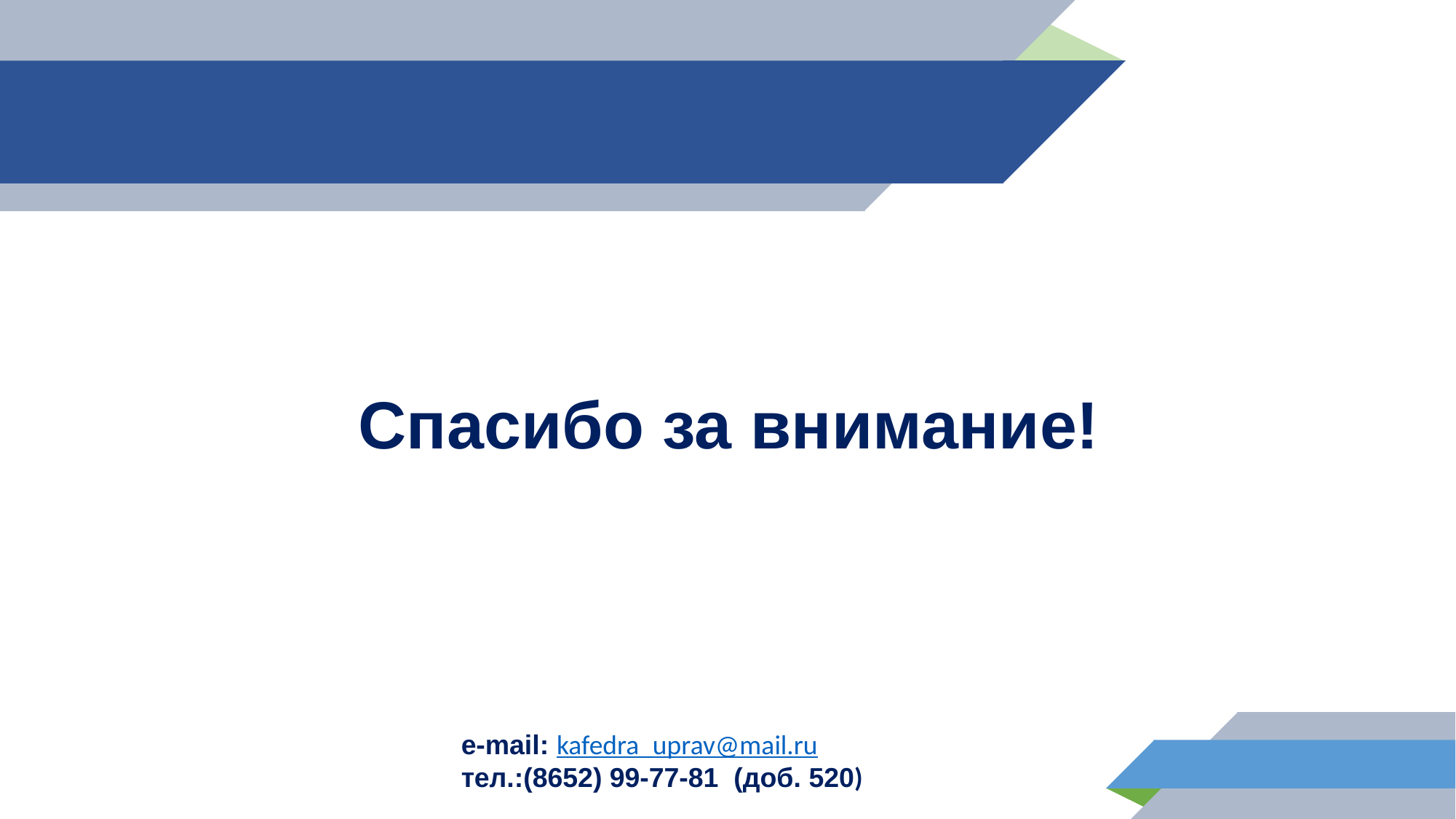

Спасибо за внимание!

                                         e-mail: kafedra_uprav@mail.ru
                                         тел.:(8652) 99-77-81  (доб. 520)